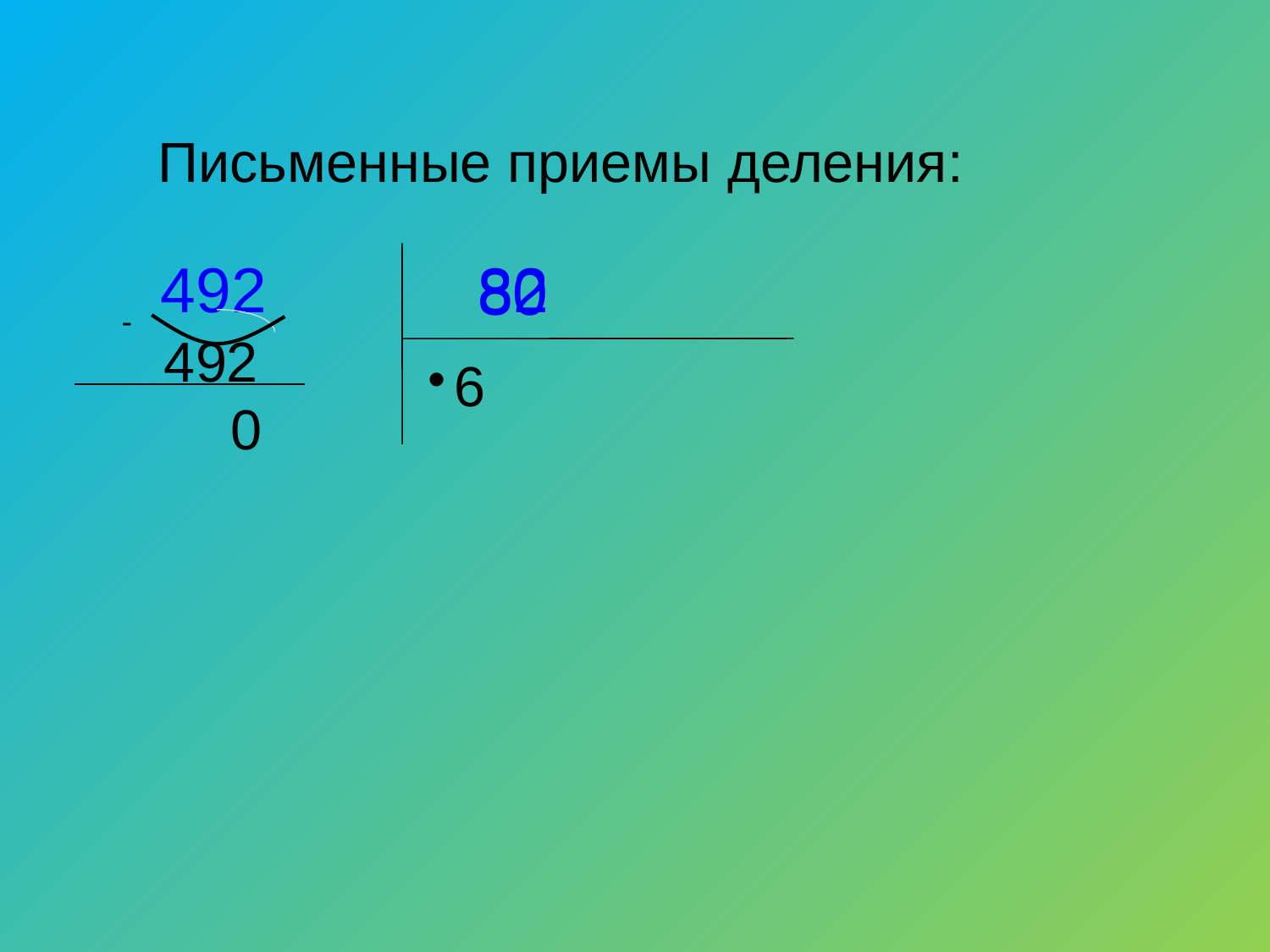

Письменные приемы деления:
492

82
80
-

492

6
●
0